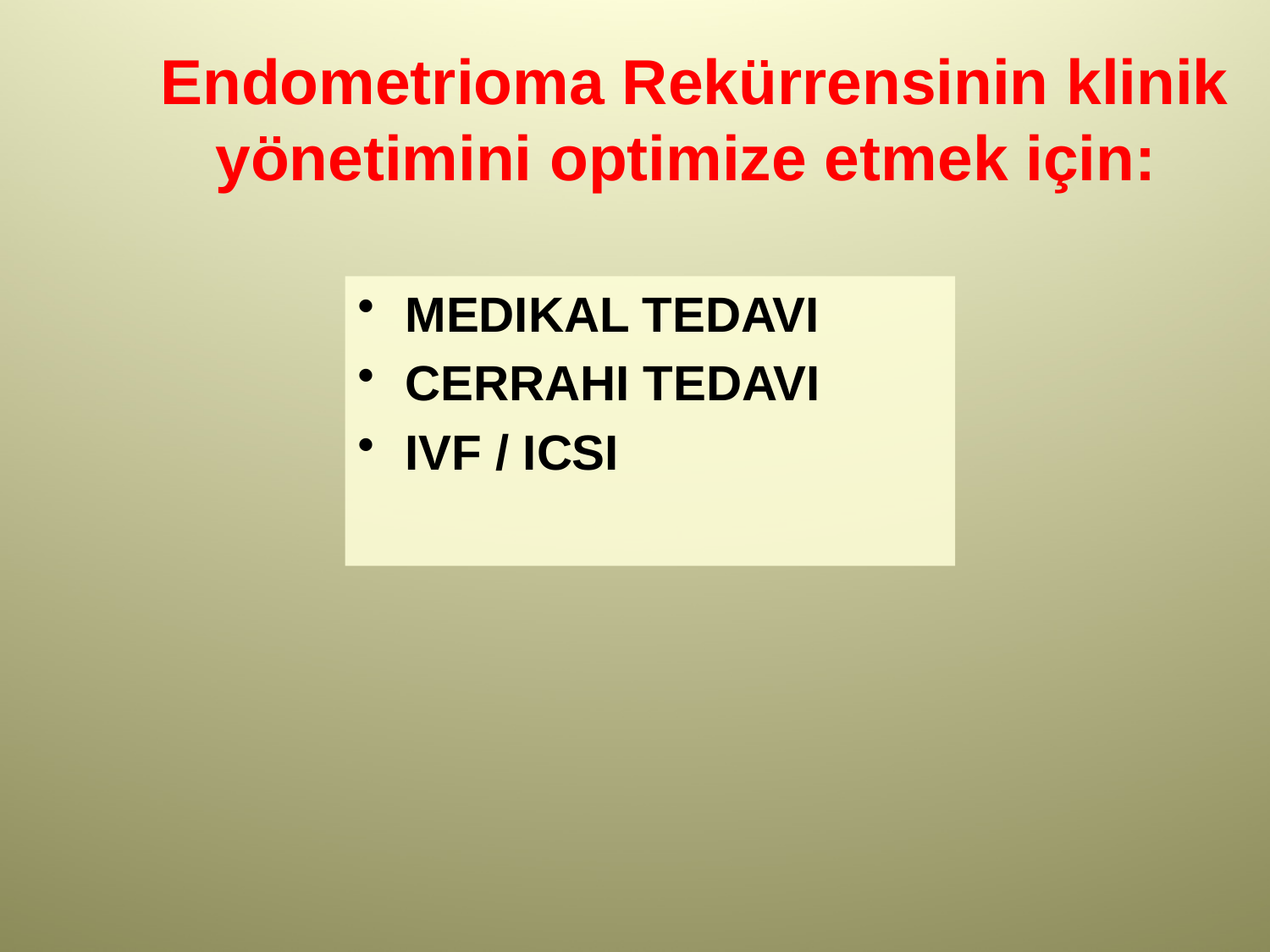

# Endometrioma Rekürrensinin klinik yönetimini optimize etmek için:
MEDIKAL TEDAVI
CERRAHI TEDAVI
IVF / ICSI